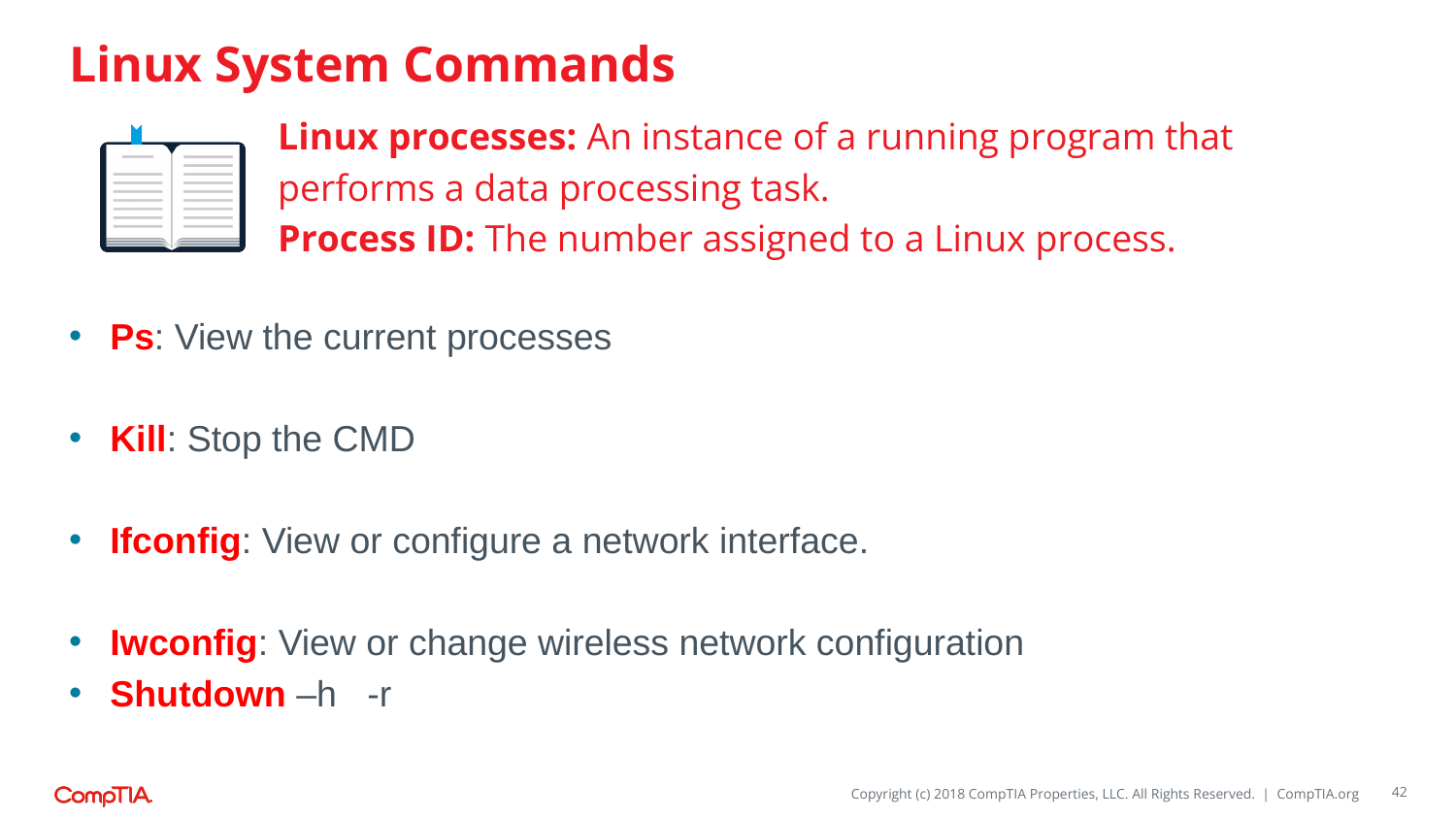

# Linux System Commands
Linux processes: An instance of a running program that
performs a data processing task.
Process ID: The number assigned to a Linux process.
Ps: View the current processes

Kill: Stop the CMD

Ifconfig: View or configure a network interface.

Iwconfig: View or change wireless network configuration
Shutdown –h   -r
42